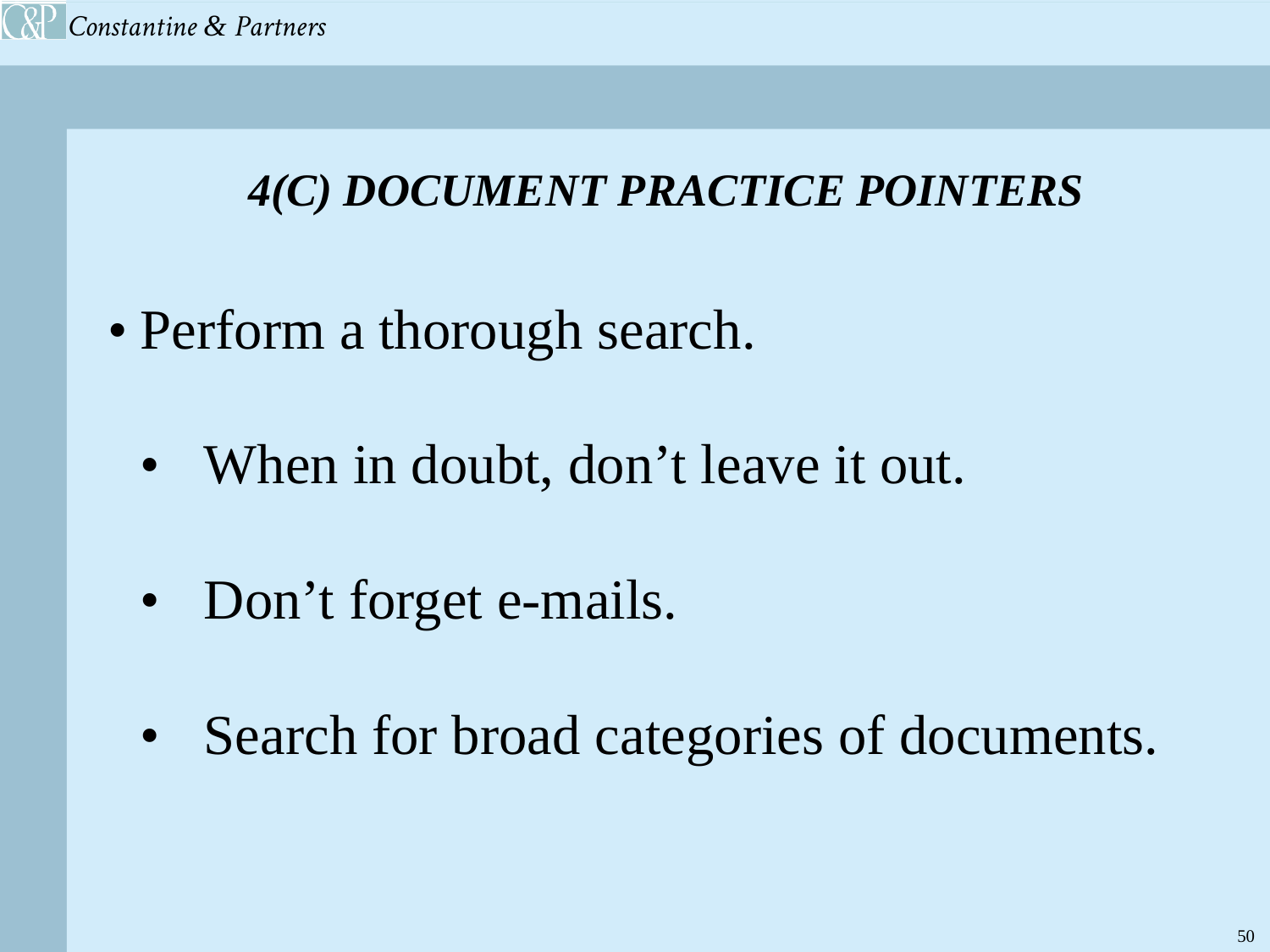

4(C) DOCUMENT PRACTICE POINTERS

•	Perform a thorough search.

	• 	When in doubt, don’t leave it out.

	•	Don’t forget e-mails.

	•	Search for broad categories of documents.